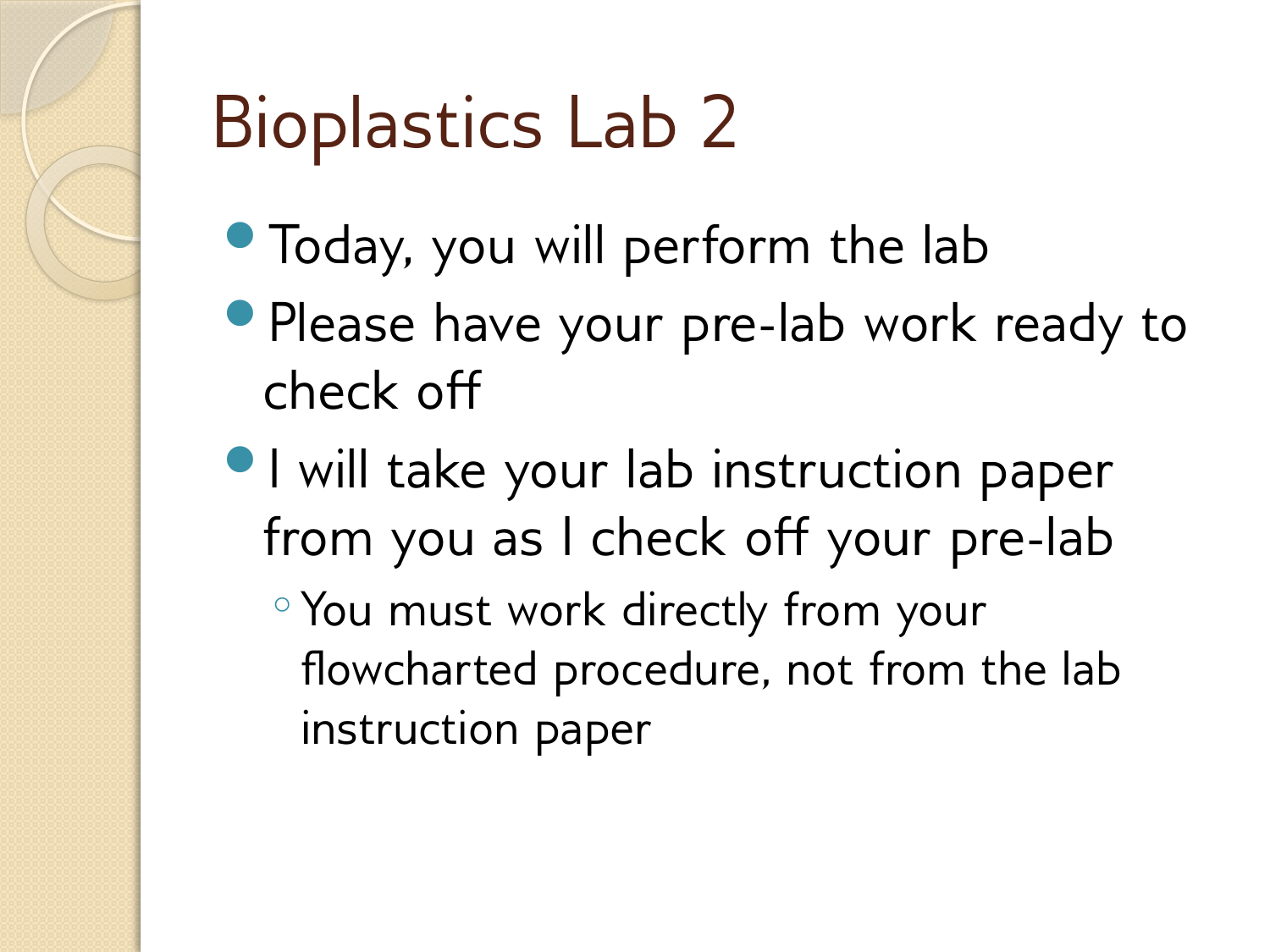

# Bioplastics Lab 2
Today, you will perform the lab
Please have your pre-lab work ready to check off
I will take your lab instruction paper from you as I check off your pre-lab
You must work directly from your flowcharted procedure, not from the lab instruction paper